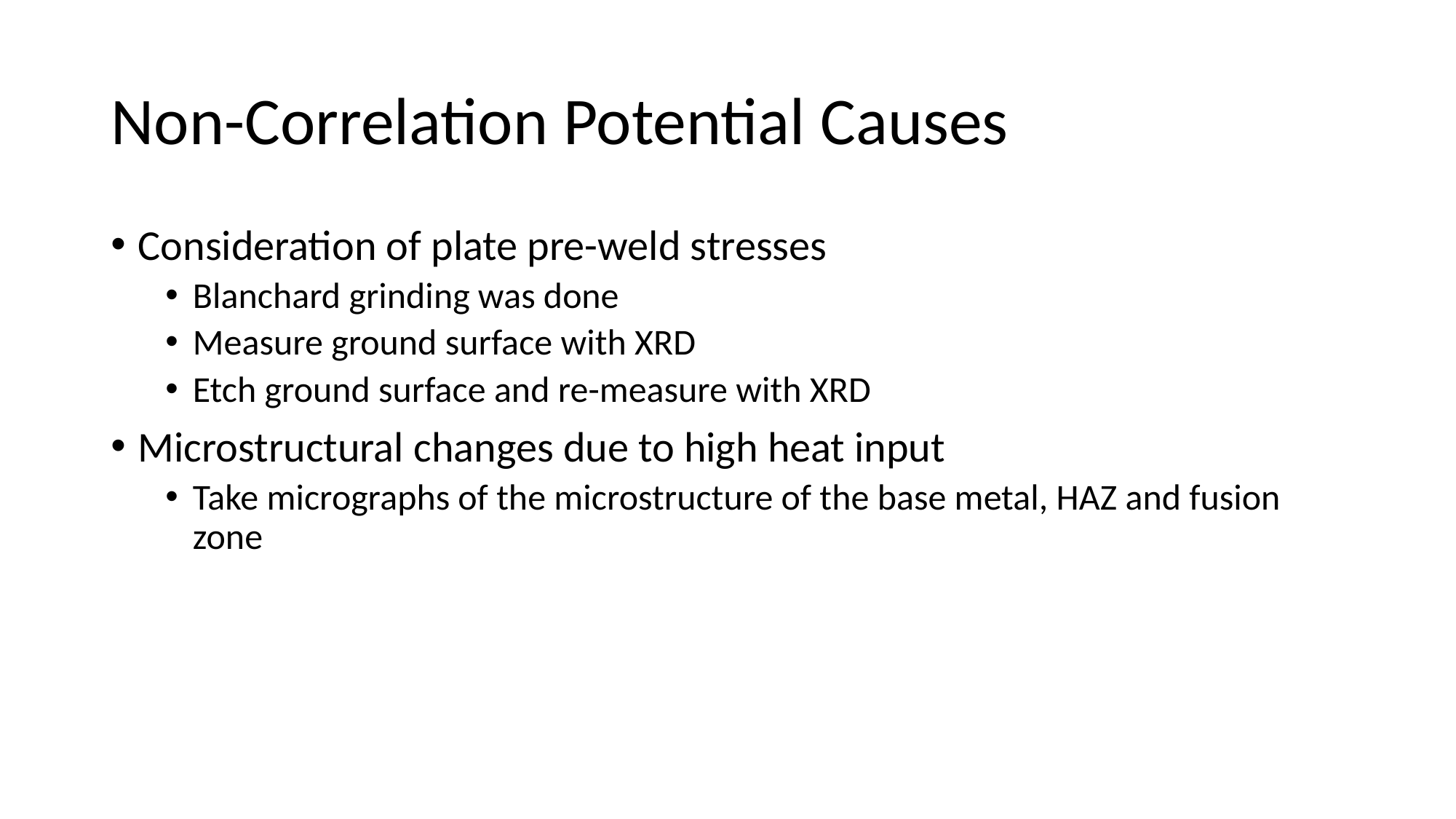

# Non-Correlation Potential Causes
Consideration of plate pre-weld stresses
Blanchard grinding was done
Measure ground surface with XRD
Etch ground surface and re-measure with XRD
Microstructural changes due to high heat input
Take micrographs of the microstructure of the base metal, HAZ and fusion zone